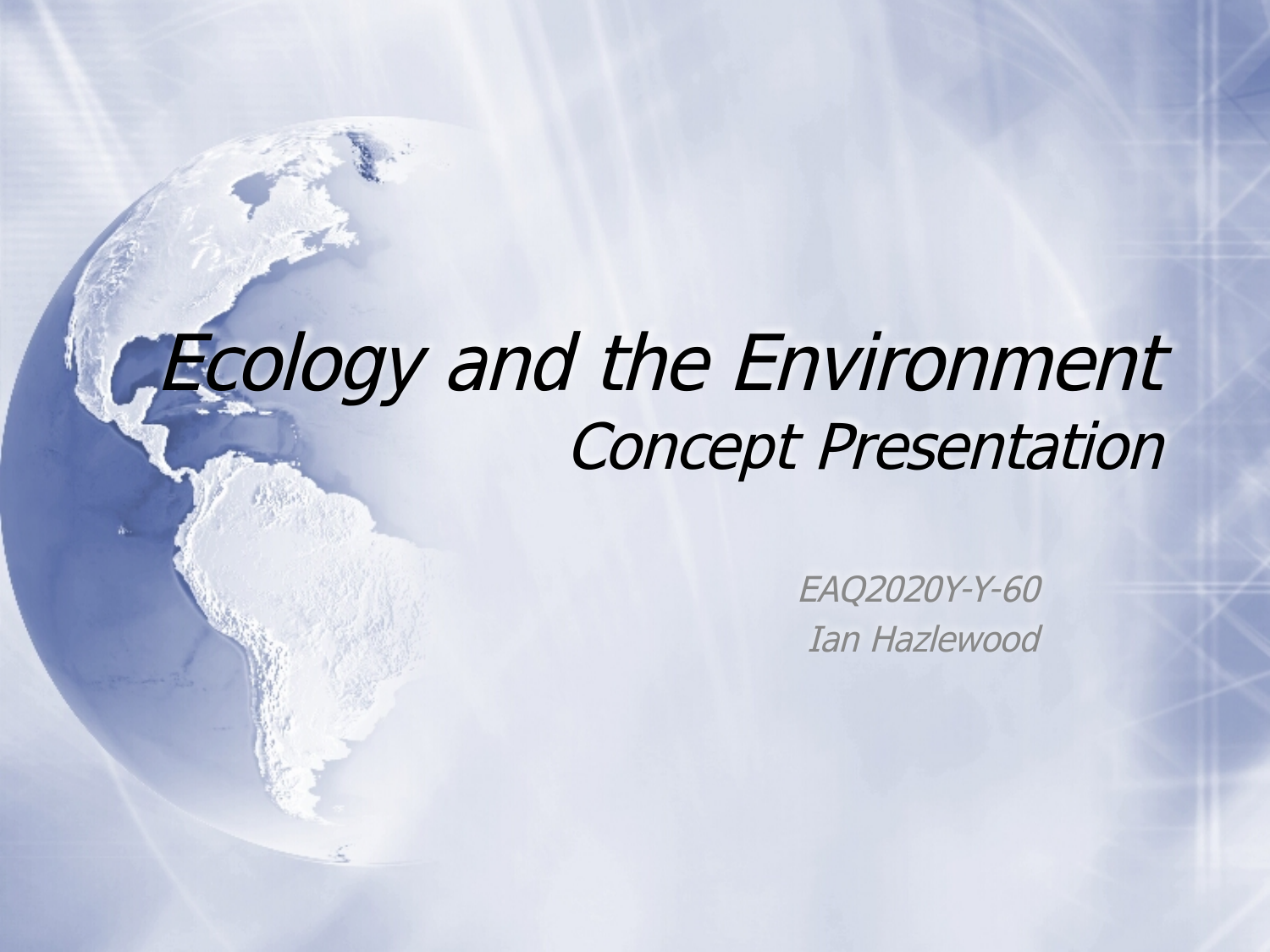

Ecology and the Environment
Concept Presentation
EAQ2020Y-Y-60
Ian Hazlewood